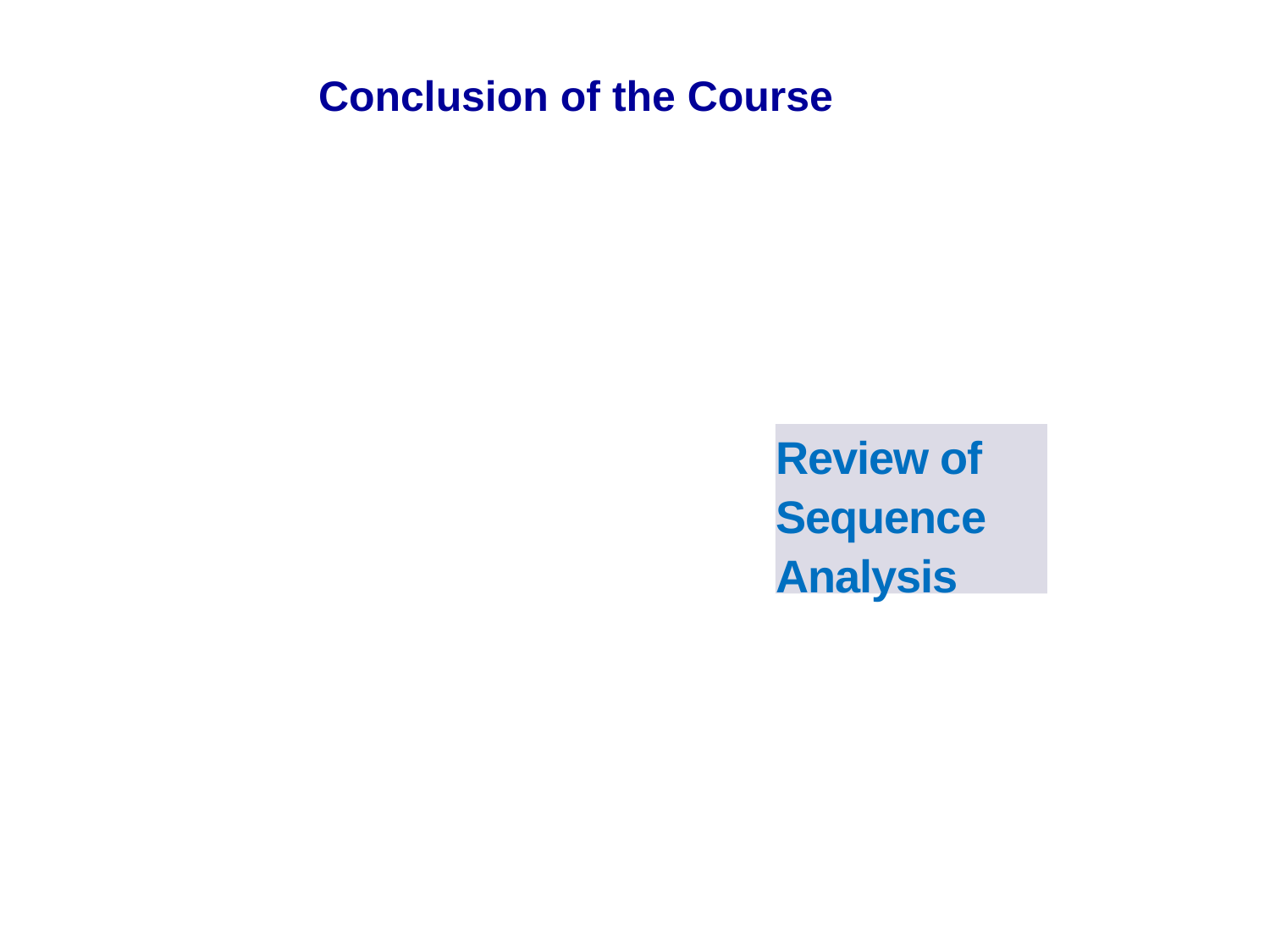

Conclusion of the Course
Review of
Sequence
Analysis